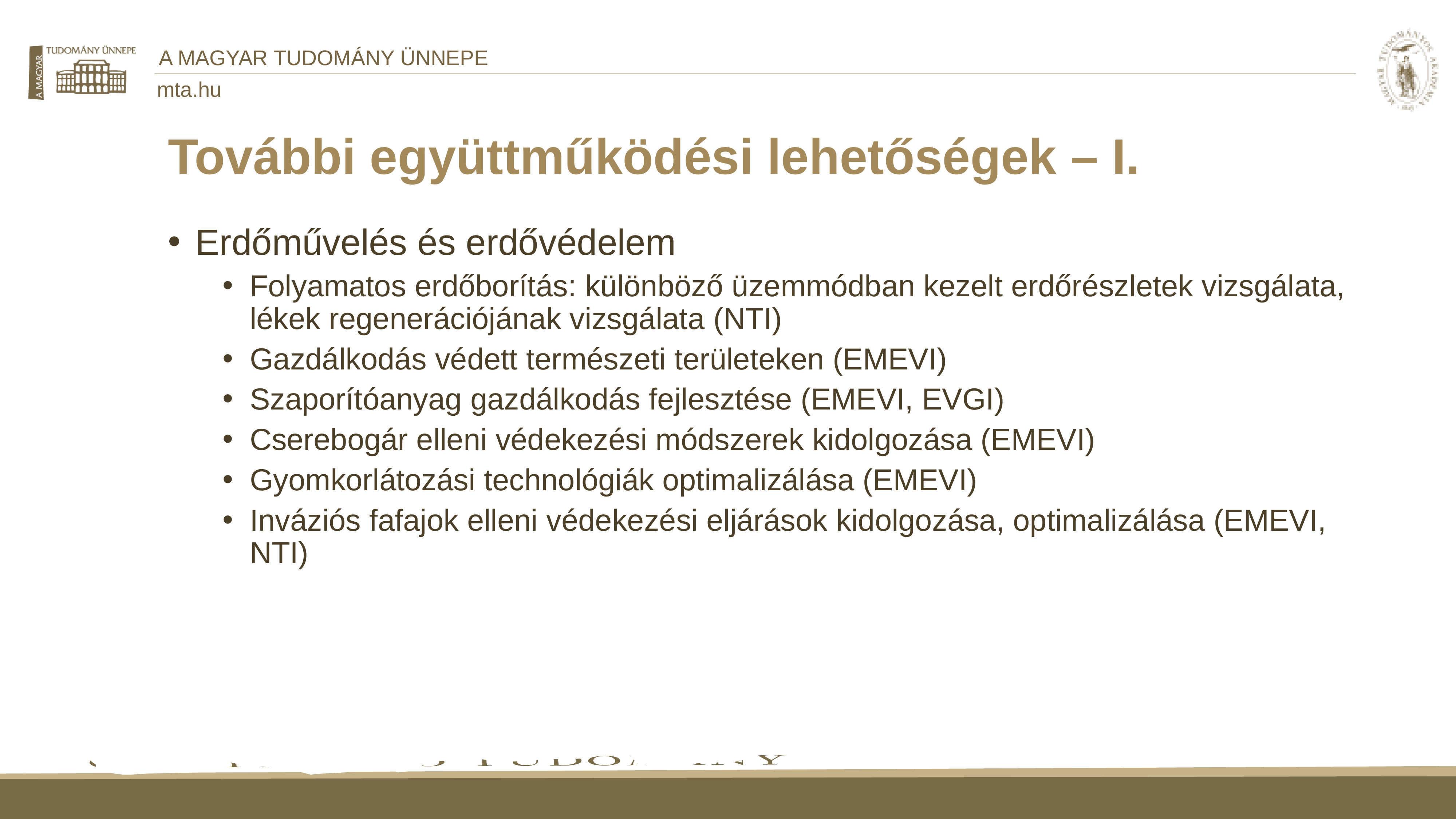

# További együttműködési lehetőségek – I.
Erdőművelés és erdővédelem
Folyamatos erdőborítás: különböző üzemmódban kezelt erdőrészletek vizsgálata, lékek regenerációjának vizsgálata (NTI)
Gazdálkodás védett természeti területeken (EMEVI)
Szaporítóanyag gazdálkodás fejlesztése (EMEVI, EVGI)
Cserebogár elleni védekezési módszerek kidolgozása (EMEVI)
Gyomkorlátozási technológiák optimalizálása (EMEVI)
Inváziós fafajok elleni védekezési eljárások kidolgozása, optimalizálása (EMEVI, NTI)